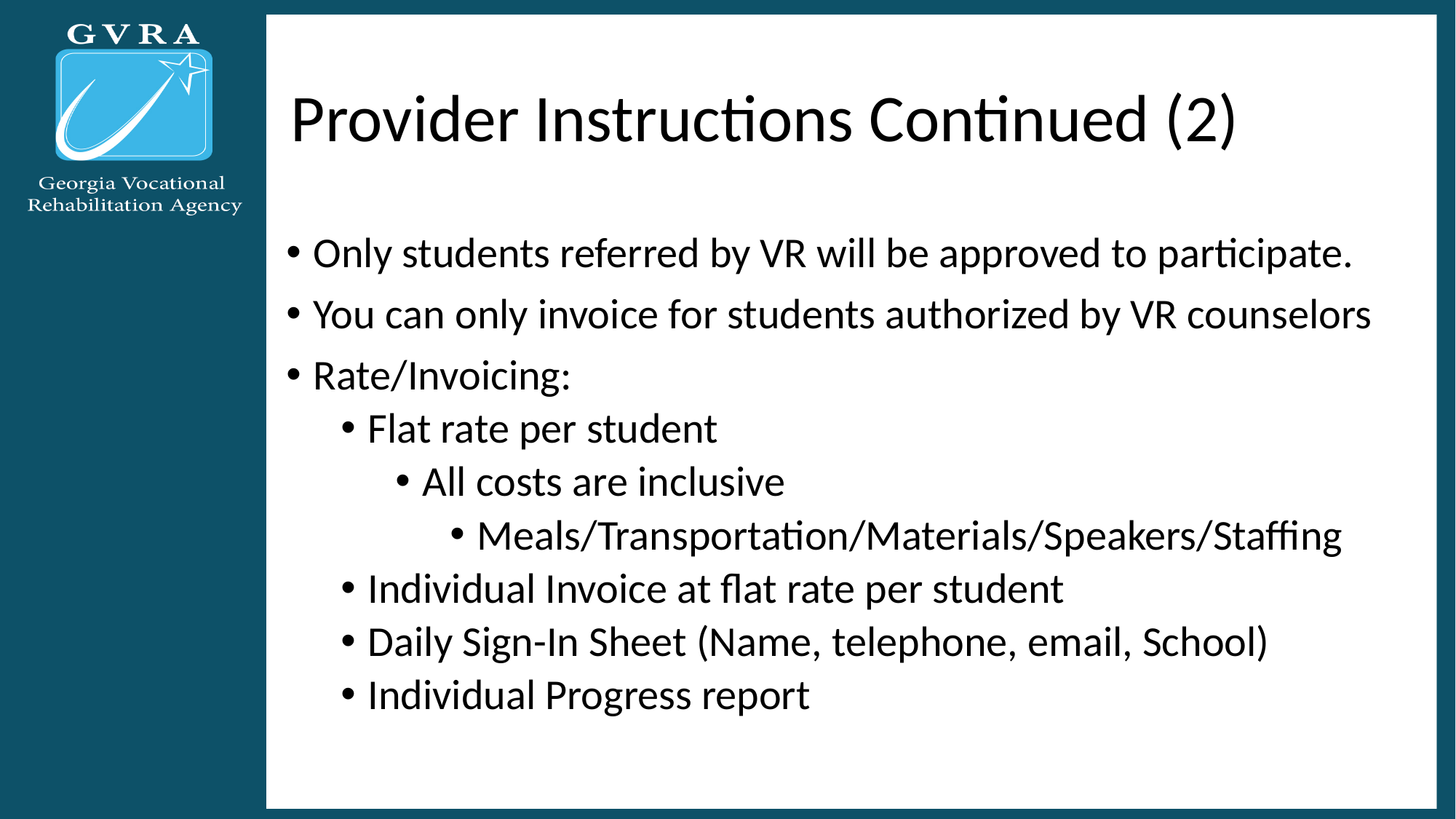

# Provider Instructions Continued (2)
Only students referred by VR will be approved to participate.
You can only invoice for students authorized by VR counselors
Rate/Invoicing:
Flat rate per student
All costs are inclusive
Meals/Transportation/Materials/Speakers/Staffing
Individual Invoice at flat rate per student
Daily Sign-In Sheet (Name, telephone, email, School)
Individual Progress report